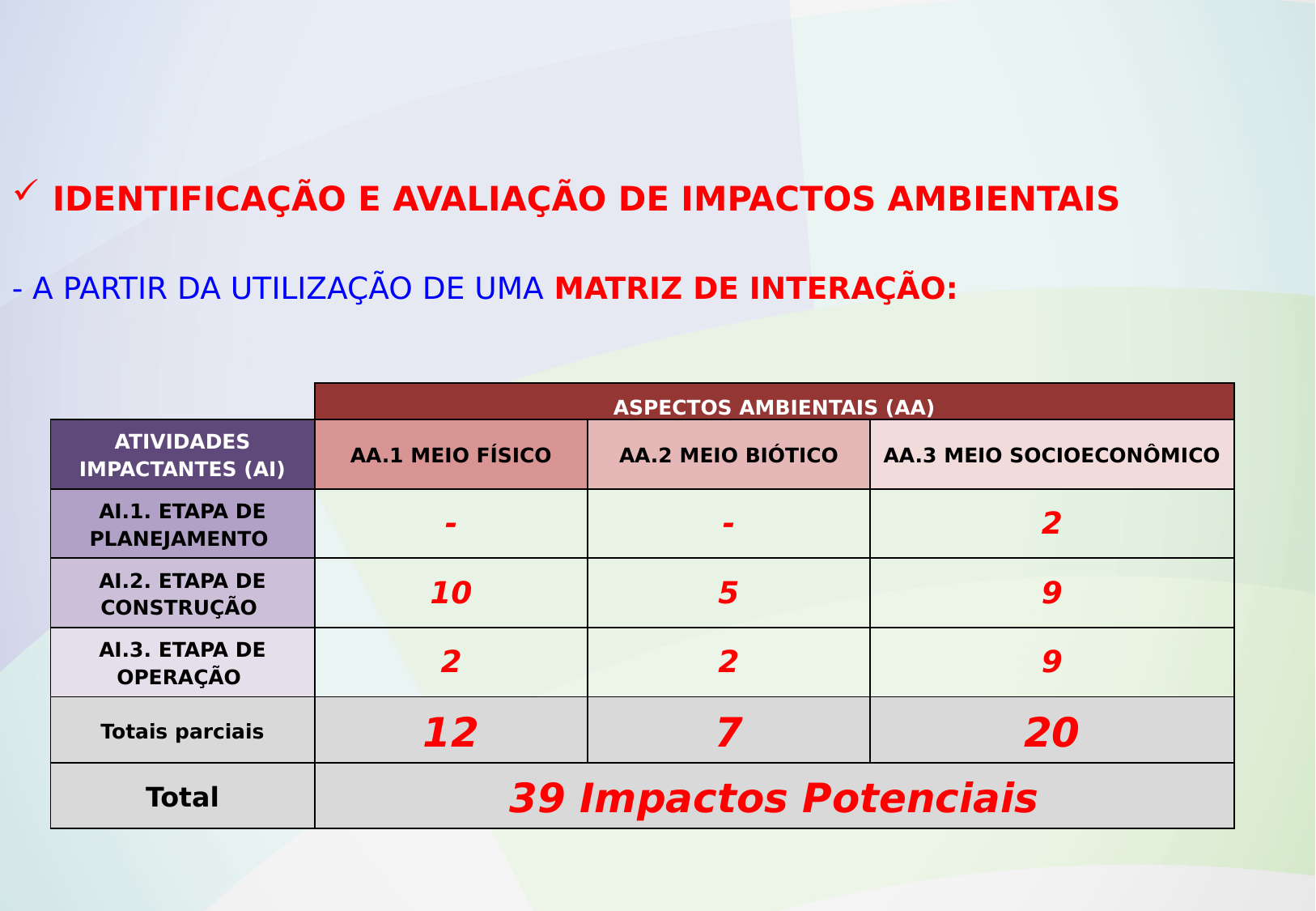

Identificação e Avaliação de Impactos Ambientais

- a partir da utilização de uma Matriz de Interação:
|  | ASPECTOS AMBIENTAIS (AA) |  |  |
| --- | --- | --- | --- |
| ATIVIDADES IMPACTANTES (AI) | AA.1 MEIO FÍSICO | AA.2 MEIO BIÓTICO | AA.3 MEIO SOCIOECONÔMICO |
| AI.1. ETAPA DE PLANEJAMENTO | - | - | 2 |
| AI.2. ETAPA DE CONSTRUÇÃO | 10 | 5 | 9 |
| AI.3. ETAPA DE OPERAÇÃO | 2 | 2 | 9 |
| Totais parciais | 12 | 7 | 20 |
| Total | 39 Impactos Potenciais |  |  |